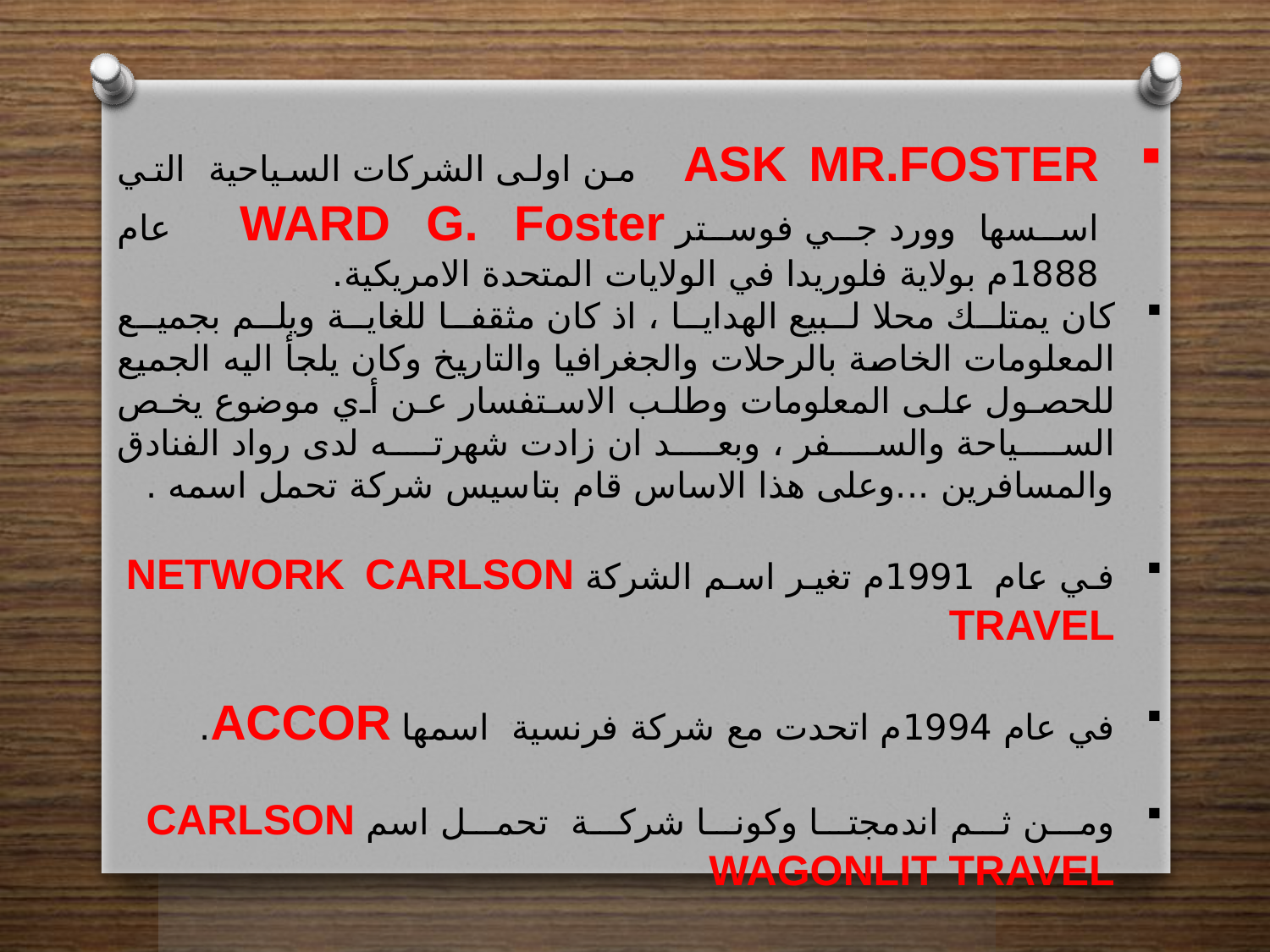

ASK MR.FOSTER   من اولى الشركات السياحية  التي اسسها  وورد جي فوستر WARD G. Foster    عام 1888م بولاية فلوريدا في الولايات المتحدة الامريكية.
كان يمتلك محلا لبيع الهدايا ، اذ كان مثقفا للغاية ويلم بجميع المعلومات الخاصة بالرحلات والجغرافيا والتاريخ وكان يلجأ اليه الجميع للحصول على المعلومات وطلب الاستفسار عن أي موضوع يخص السياحة والسفر ، وبعد ان زادت شهرته لدى رواد الفنادق والمسافرين ...وعلى هذا الاساس قام بتاسيس شركة تحمل اسمه .

في عام 1991م تغير اسم الشركة NETWORK CARLSON TRAVEL

في عام 1994م اتحدت مع شركة فرنسية  اسمها ACCOR.

ومن ثم اندمجتا وكونا شركة  تحمل اسم CARLSON WAGONLIT TRAVEL